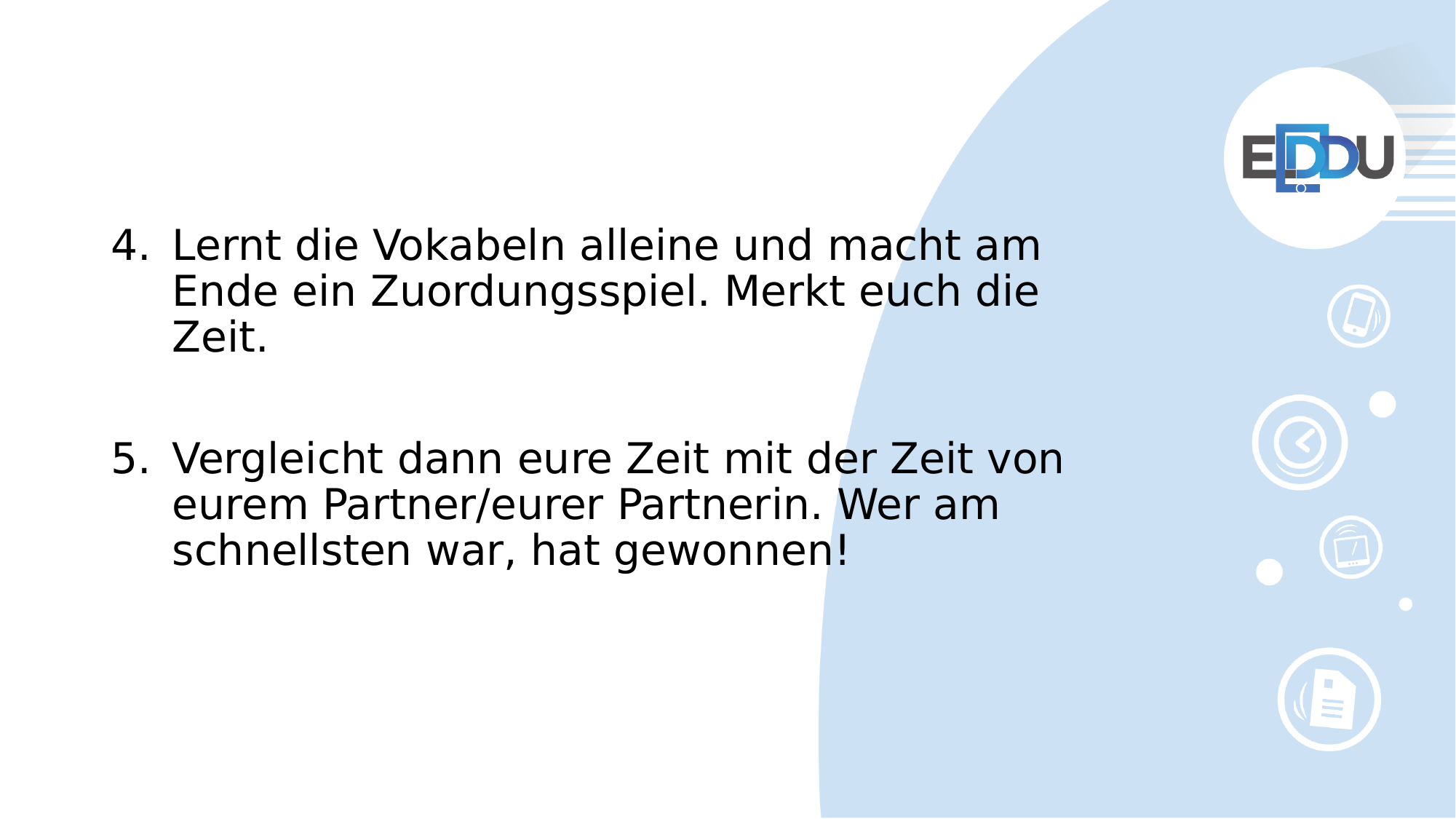

Lernt die Vokabeln alleine und macht am Ende ein Zuordungsspiel. Merkt euch die Zeit.

Vergleicht dann eure Zeit mit der Zeit von eurem Partner/eurer Partnerin. Wer am schnellsten war, hat gewonnen!